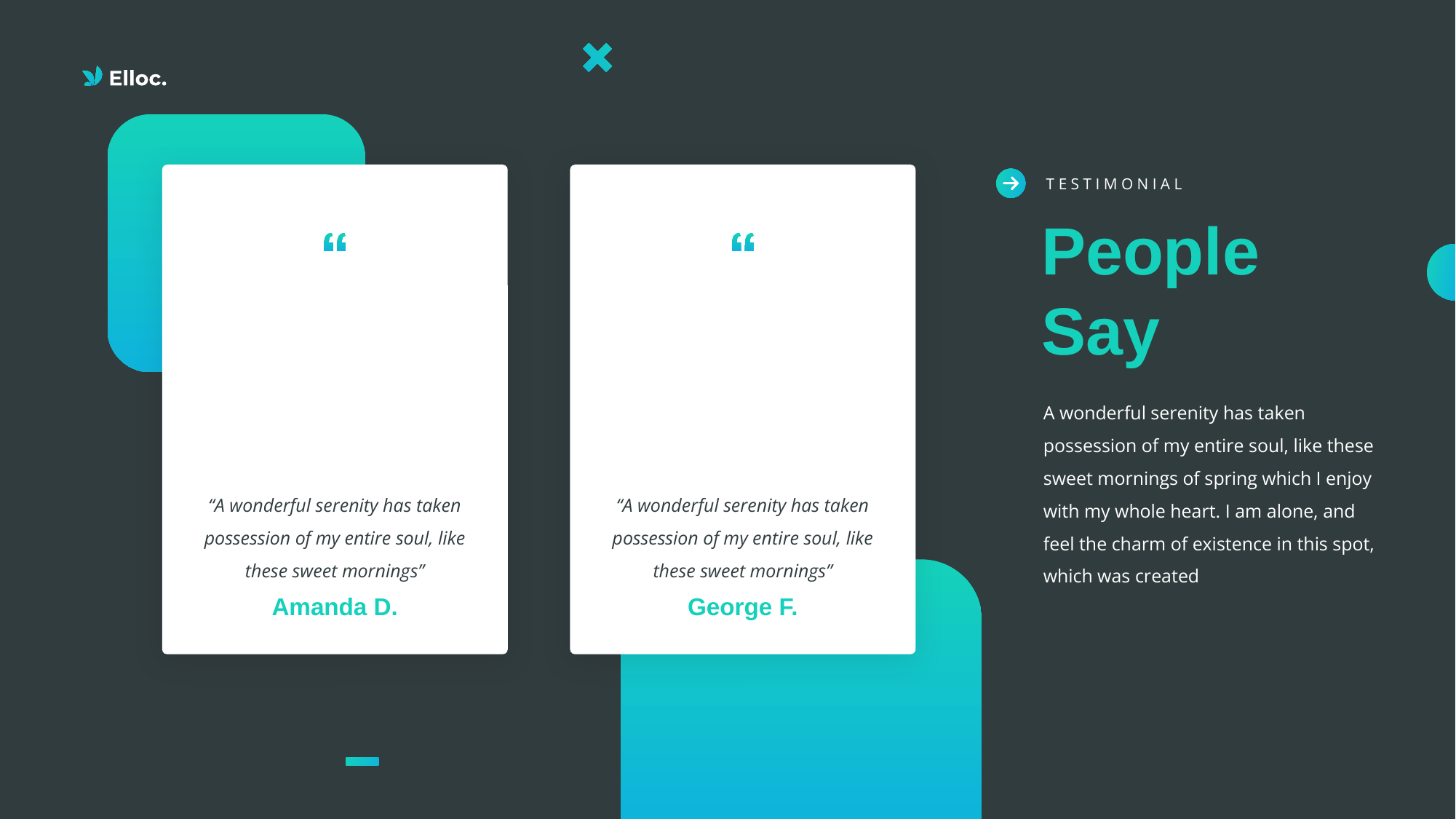

T E S T I M O N I A L

People
Say

A wonderful serenity has taken possession of my entire soul, like these sweet mornings of spring which I enjoy with my whole heart. I am alone, and feel the charm of existence in this spot, which was created
“A wonderful serenity has taken possession of my entire soul, like these sweet mornings”
“A wonderful serenity has taken possession of my entire soul, like these sweet mornings”

Amanda D.
George F.